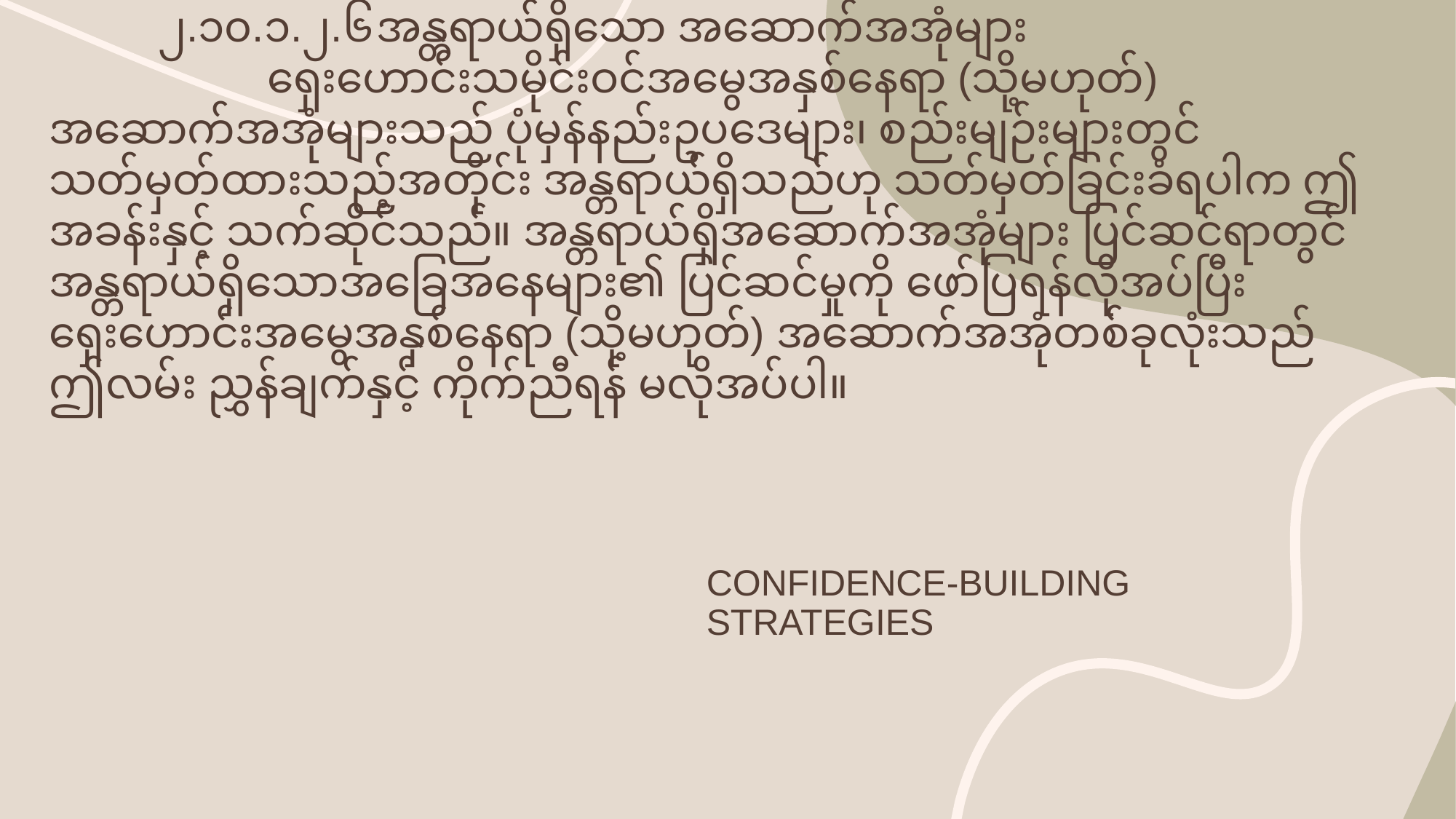

၂.၁၀.၁.၂.၆	အန္တရာယ်ရှိသော အဆောက်အအုံများ
		ရှေးဟောင်းသမိုင်းဝင်အမွေအနှစ်နေရာ (သို့မဟုတ်) အဆောက်အအုံများသည် ပုံမှန်နည်းဥပဒေများ၊ စည်းမျဉ်းများတွင် သတ်မှတ်ထားသည့်အတိုင်း အန္တရာယ်ရှိသည်ဟု သတ်မှတ်ခြင်းခံရပါက ဤအခန်းနှင့် သက်ဆိုင်သည်။ အန္တရာယ်ရှိအဆောက်အအုံများ ပြင်ဆင်ရာတွင် အန္တရာယ်ရှိသောအခြေအနေများ၏ ပြင်ဆင်မှုကို ဖော်ပြရန်လိုအပ်ပြီး ရှေးဟောင်းအမွေအနှစ်နေရာ (သို့မဟုတ်) အဆောက်အအုံတစ်ခုလုံးသည် ဤလမ်း ညွှန်ချက်နှင့် ကိုက်ညီရန် မလိုအပ်ပါ။
CONFIDENCE-BUILDING STRATEGIES